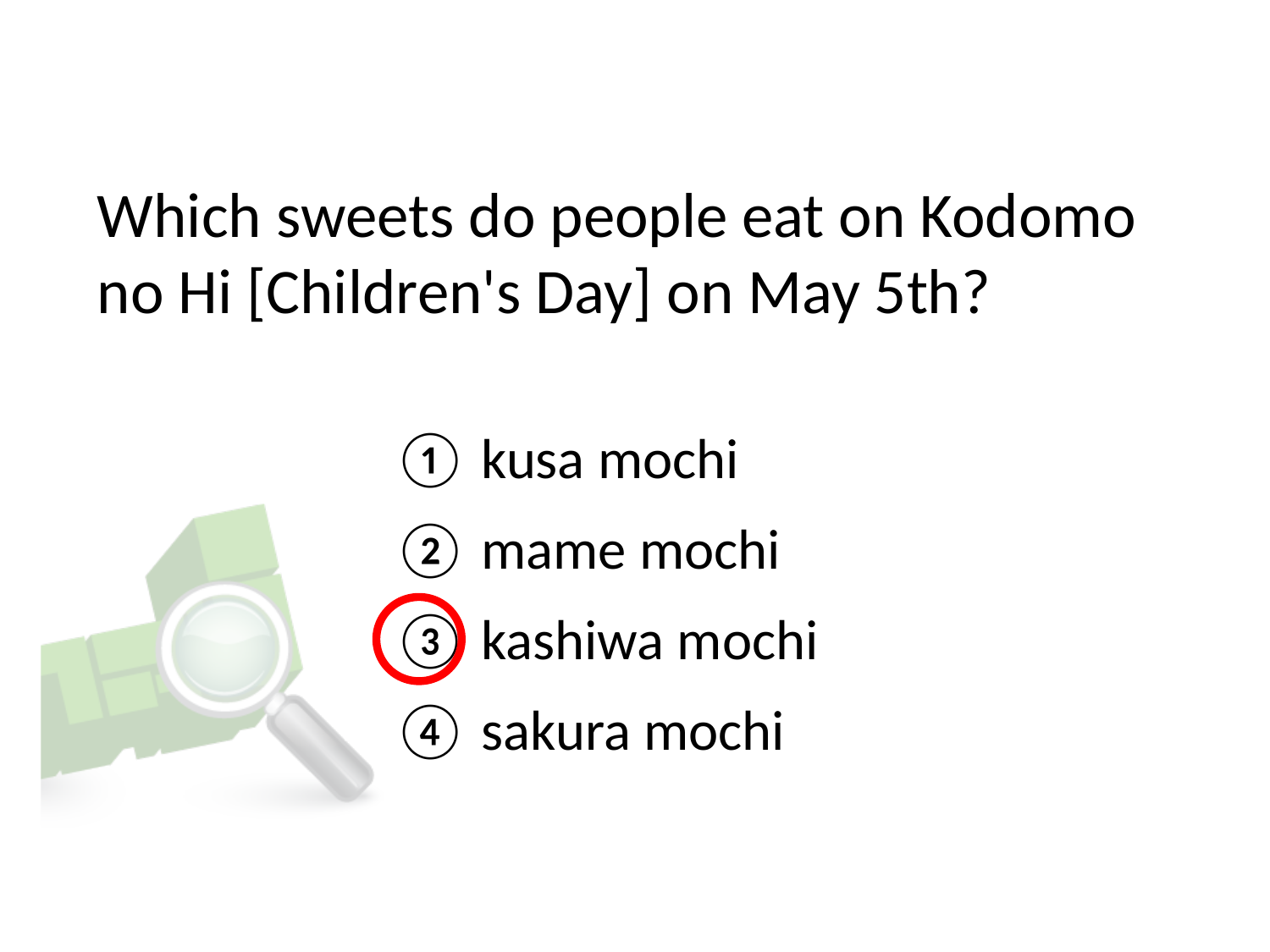

# Which sweets do people eat on Kodomo no Hi [Children's Day] on May 5th?
① kusa mochi
② mame mochi
③ kashiwa mochi
④ sakura mochi